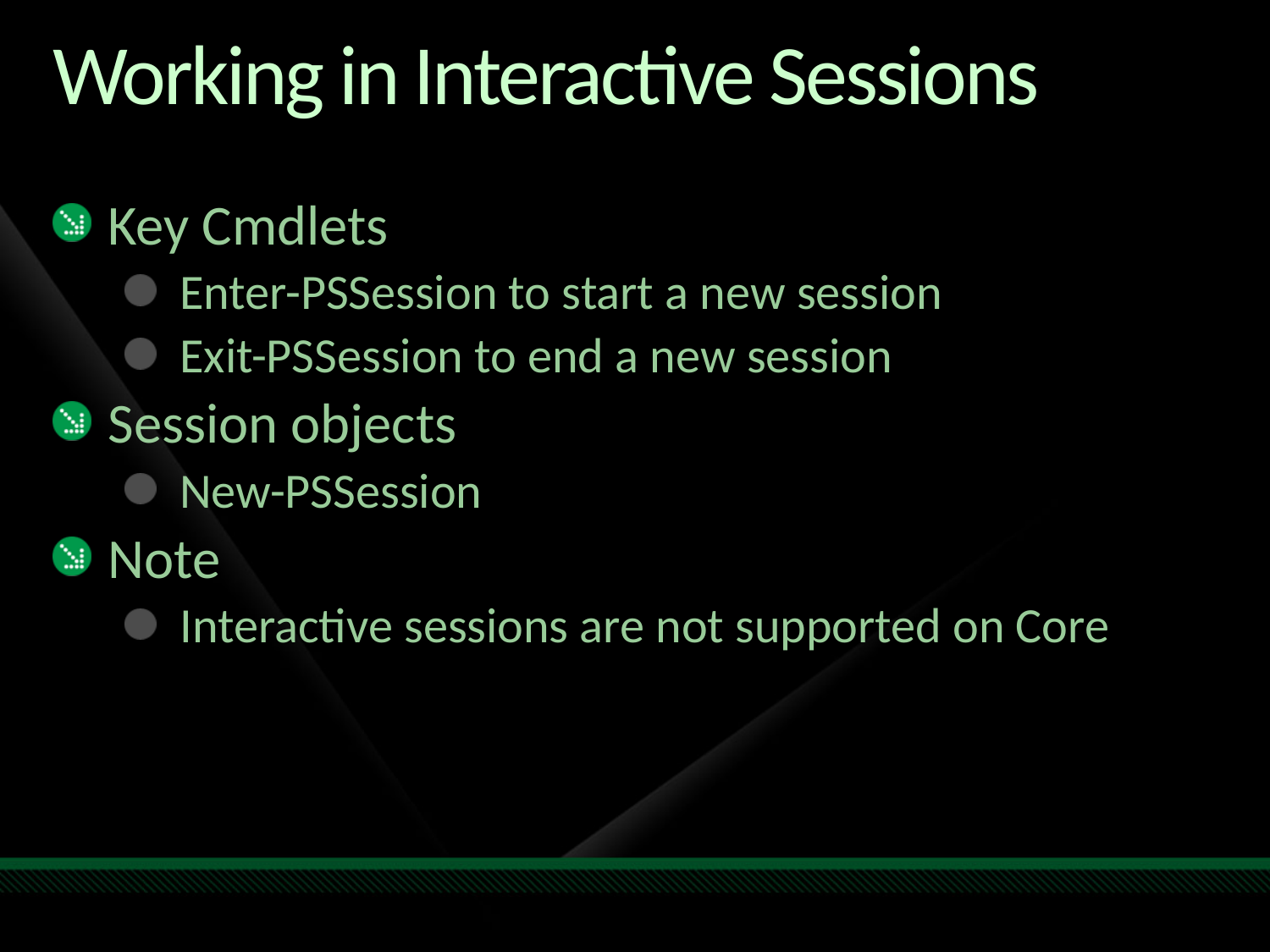

# Working in Interactive Sessions
Key Cmdlets
Enter-PSSession to start a new session
Exit-PSSession to end a new session
Session objects
New-PSSession
Note
Interactive sessions are not supported on Core